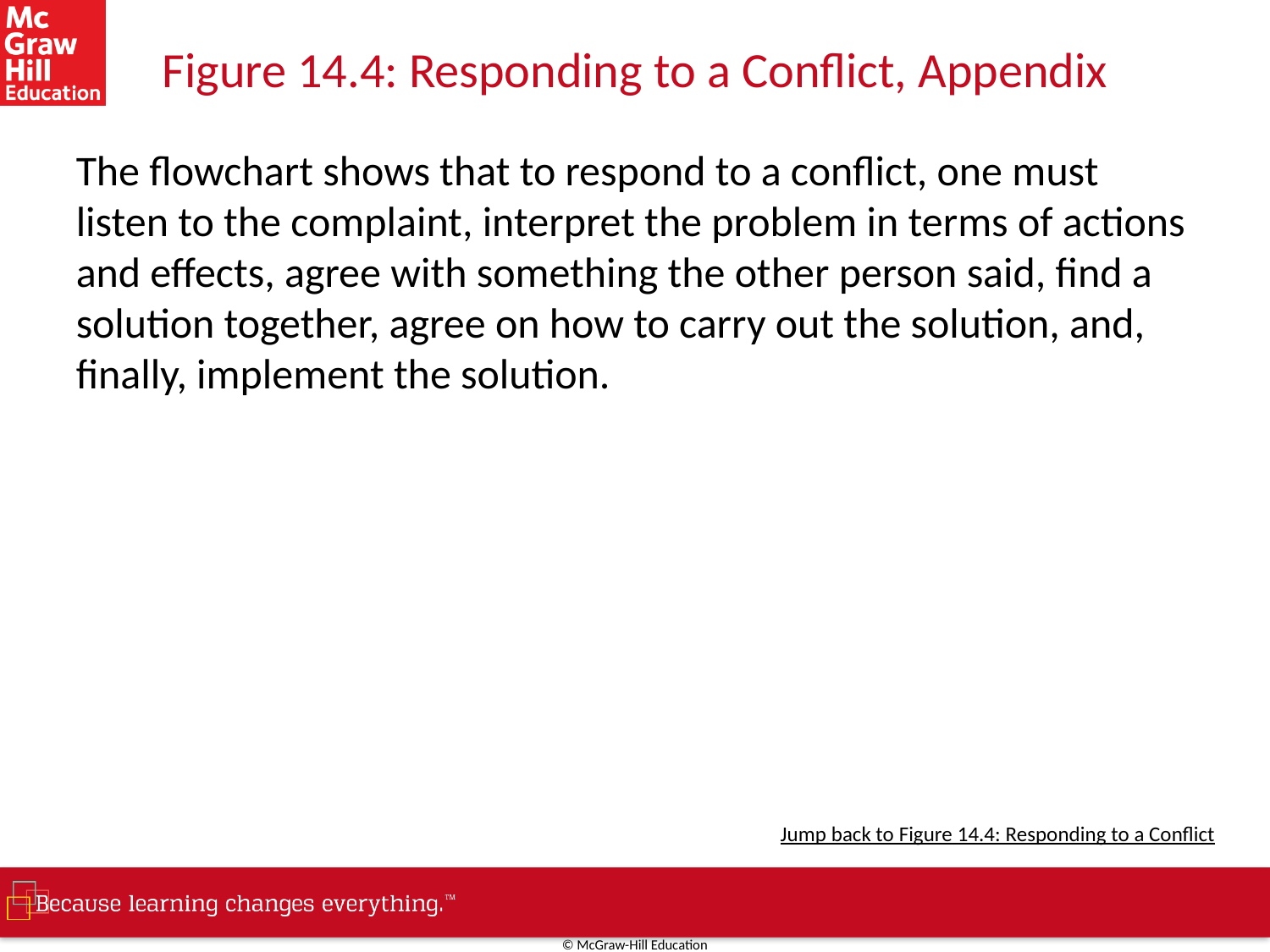

# Figure 14.4: Responding to a Conflict, Appendix
The flowchart shows that to respond to a conflict, one must listen to the complaint, interpret the problem in terms of actions and effects, agree with something the other person said, find a solution together, agree on how to carry out the solution, and, finally, implement the solution.
Jump back to Figure 14.4: Responding to a Conflict